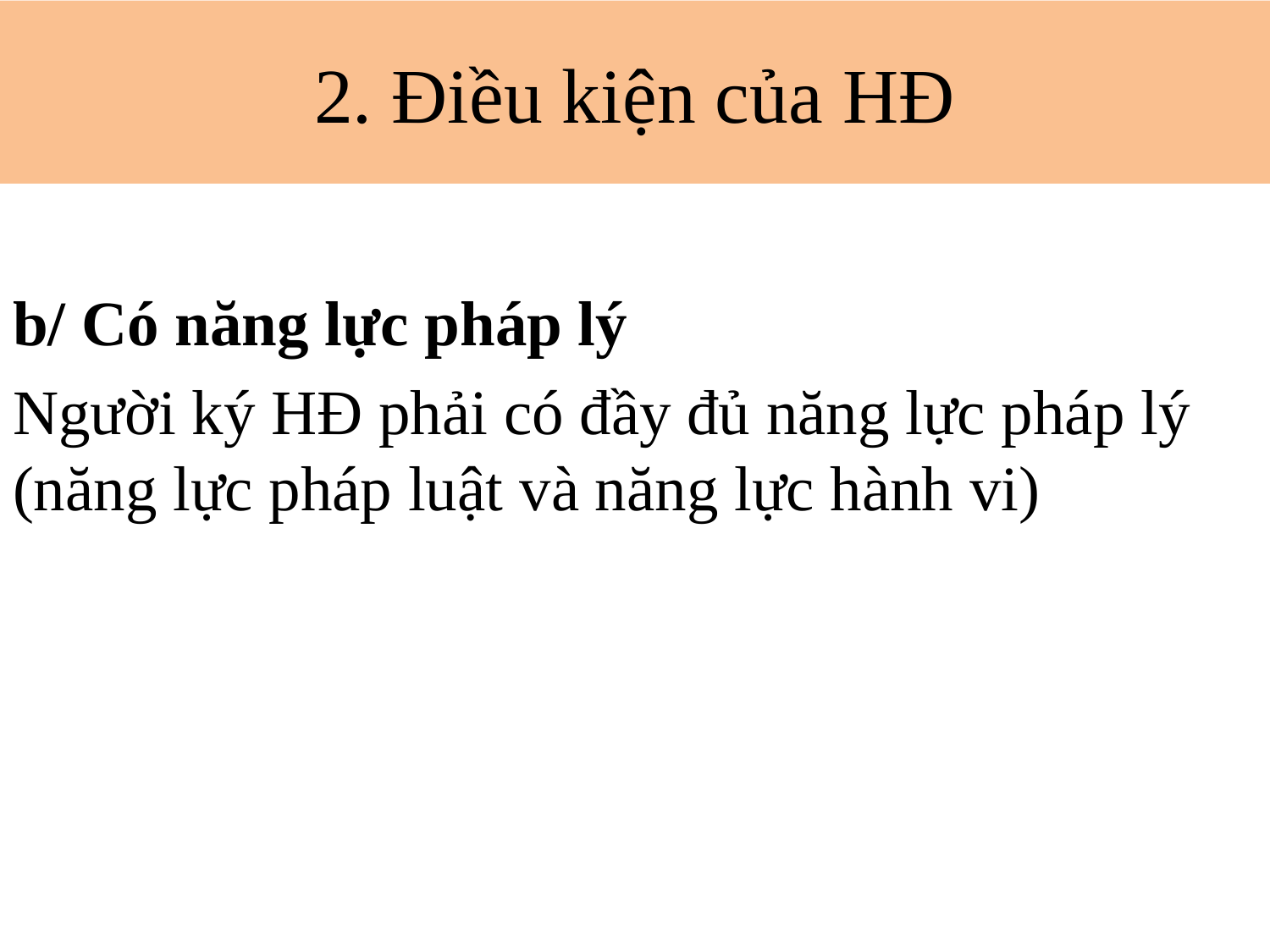

2. Điều kiện của HĐ
# 2. Điều kiện của HĐ
b/ Có năng lực pháp lý
Người ký HĐ phải có đầy đủ năng lực pháp lý (năng lực pháp luật và năng lực hành vi)